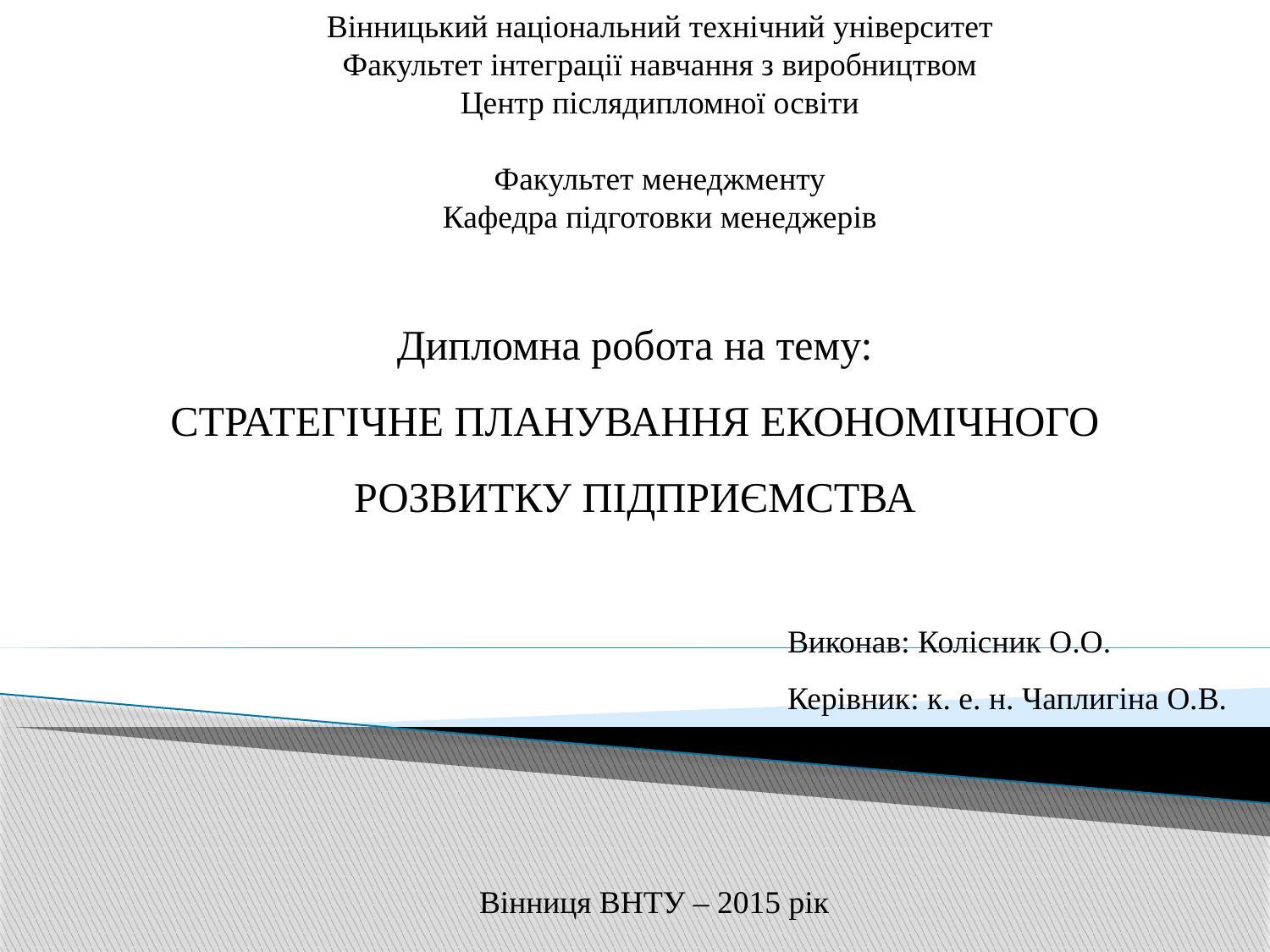

Вінницький національний технічний університет
Факультет інтеграції навчання з виробництвом
Центр післядипломної освіти

Факультет менеджменту
Кафедра підготовки менеджерів

Дипломна робота на тему:
Стратегічне планування економічного розвитку підприємства
Виконав: Колісник О.О.
Керівник: к. е. н. Чаплигіна О.В.
Вінниця ВНТУ – 2015 рік